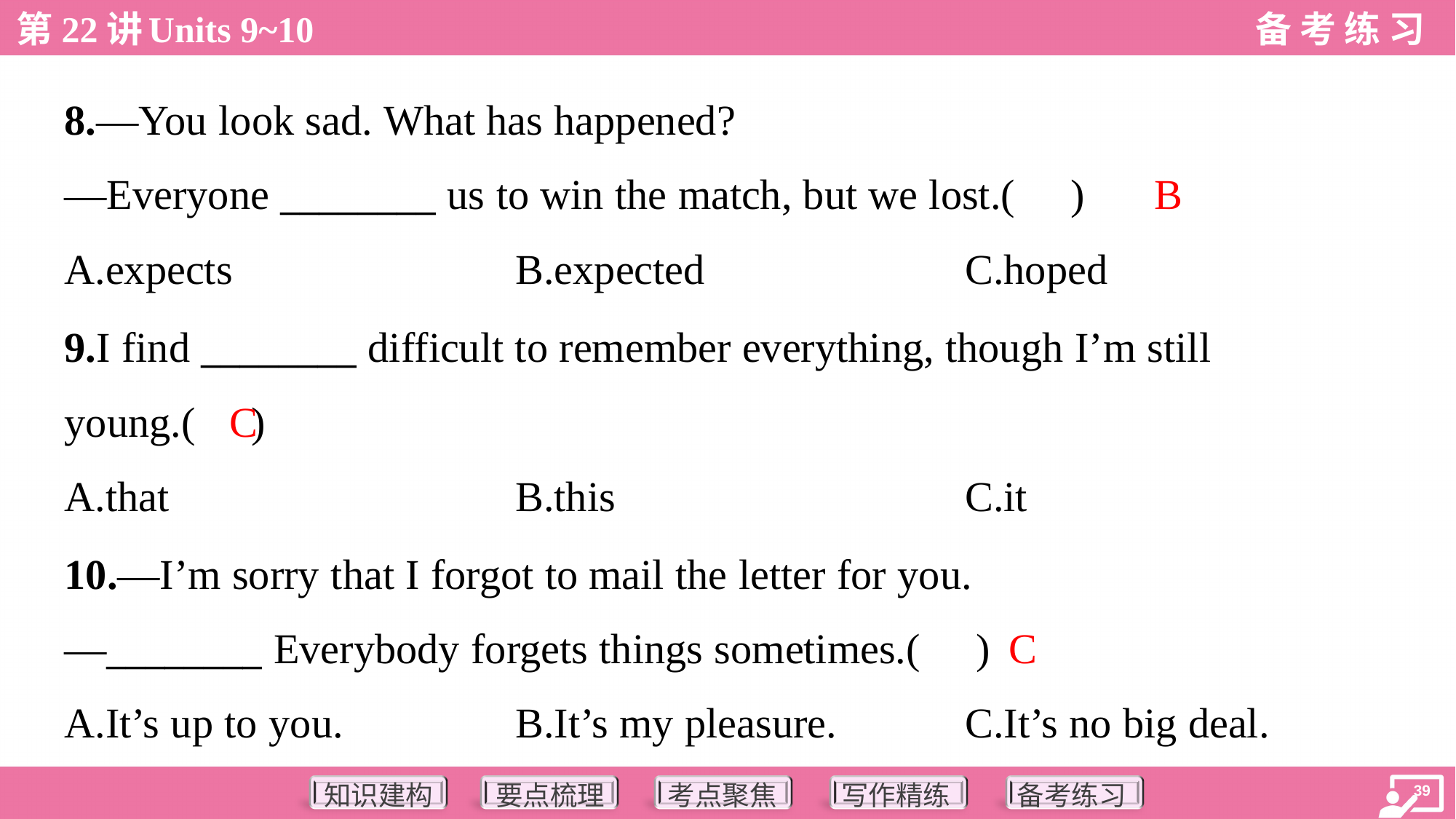

8.—You look sad. What has happened?
—Everyone ________ us to win the match, but we lost.(     )
B
A.expects	B.expected	C.hoped
9.I find ________ difficult to remember everything, though I’m still
young.(     )
C
A.that	B.this	C.it
10.—I’m sorry that I forgot to mail the letter for you.
—________ Everybody forgets things sometimes.(     )
C
A.It’s up to you.	B.It’s my pleasure.	C.It’s no big deal.